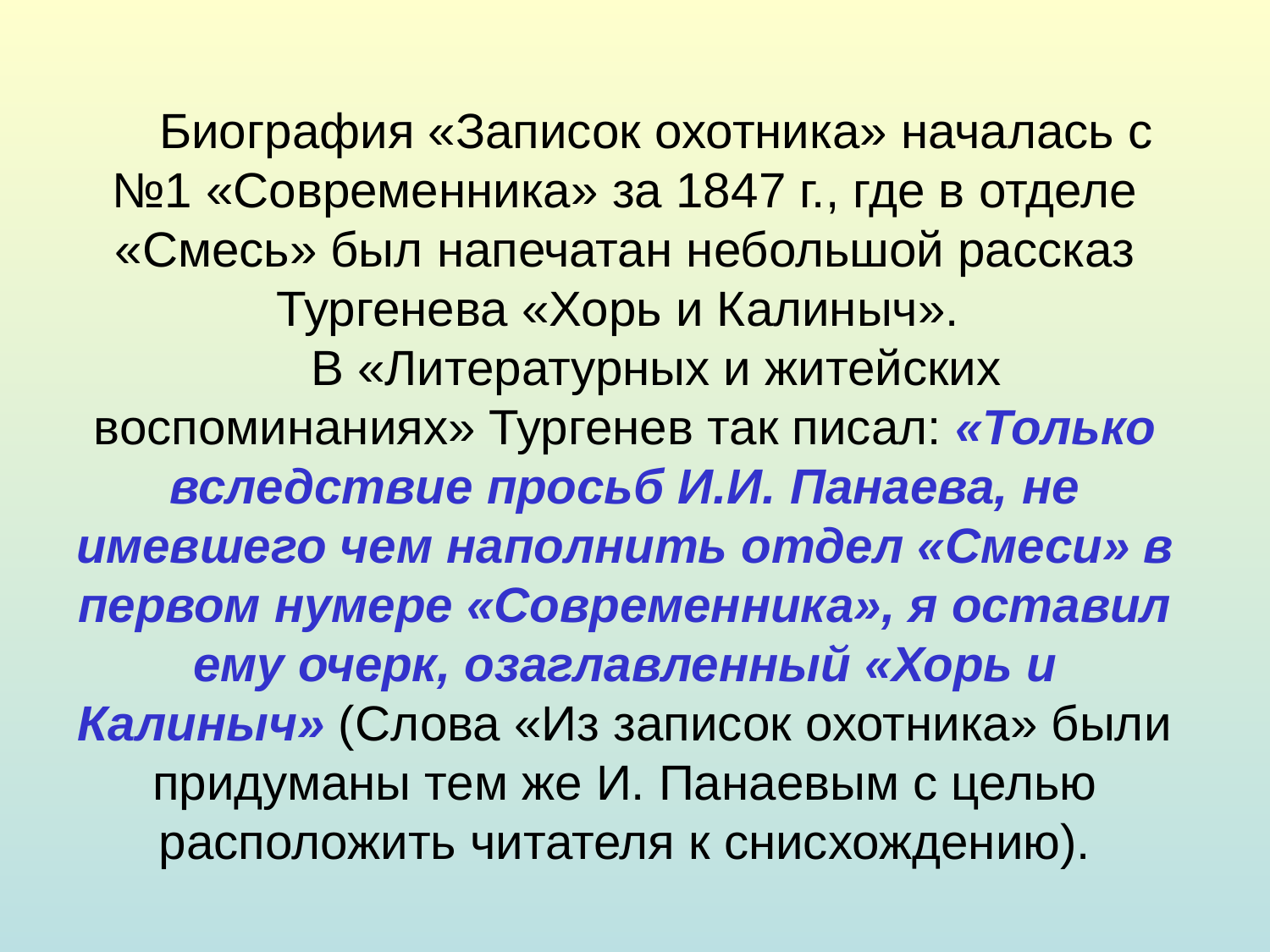

Биография «Записок охотника» началась с №1 «Современника» за 1847 г., где в отделе «Смесь» был напечатан небольшой рассказ Тургенева «Хорь и Калиныч».
В «Литературных и житейских воспоминаниях» Тургенев так писал: «Только вследствие просьб И.И. Панаева, не имевшего чем наполнить отдел «Смеси» в первом нумере «Современника», я оставил ему очерк, озаглавленный «Хорь и Калиныч» (Слова «Из записок охотника» были придуманы тем же И. Панаевым с целью расположить читателя к снисхождению).